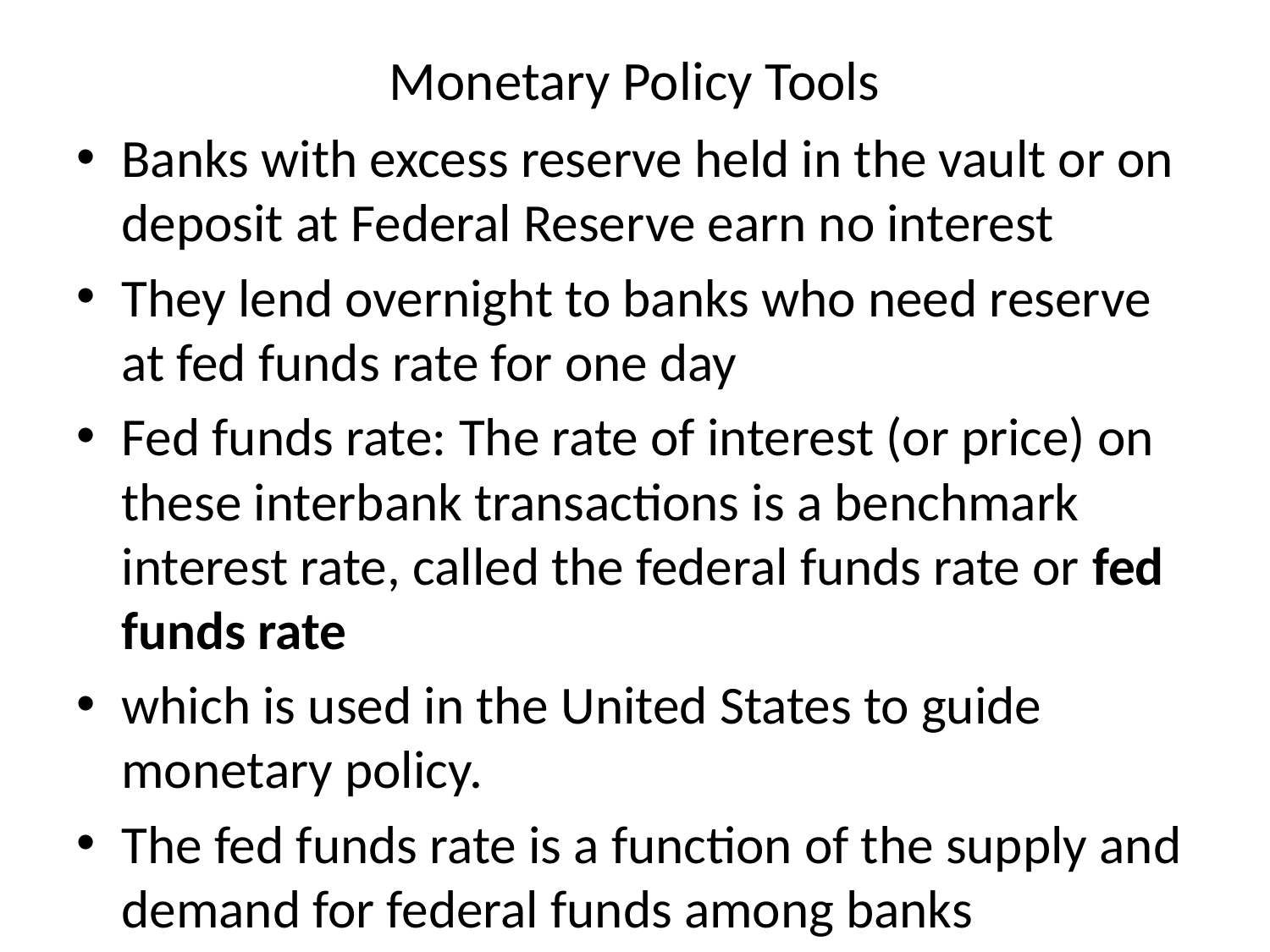

# Monetary Policy Tools
Banks with excess reserve held in the vault or on deposit at Federal Reserve earn no interest
They lend overnight to banks who need reserve at fed funds rate for one day
Fed funds rate: The rate of interest (or price) on these interbank transactions is a benchmark interest rate, called the federal funds rate or fed funds rate
which is used in the United States to guide monetary policy.
The fed funds rate is a function of the supply and demand for federal funds among banks